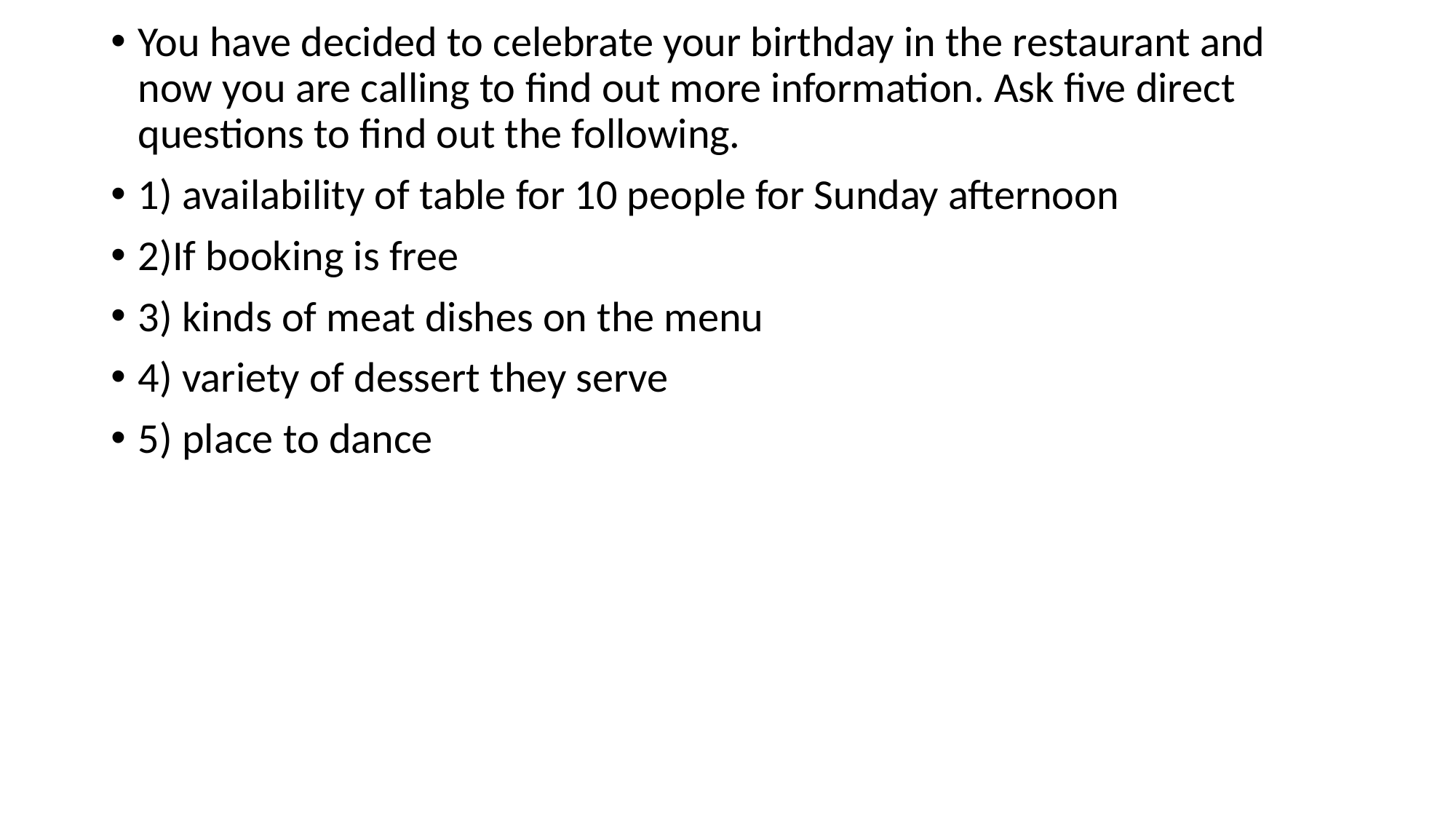

You have decided to celebrate your birthday in the restaurant and now you are calling to find out more information. Ask five direct questions to find out the following.
1) availability of table for 10 people for Sunday afternoon
2)If booking is free
3) kinds of meat dishes on the menu
4) variety of dessert they serve
5) place to dance